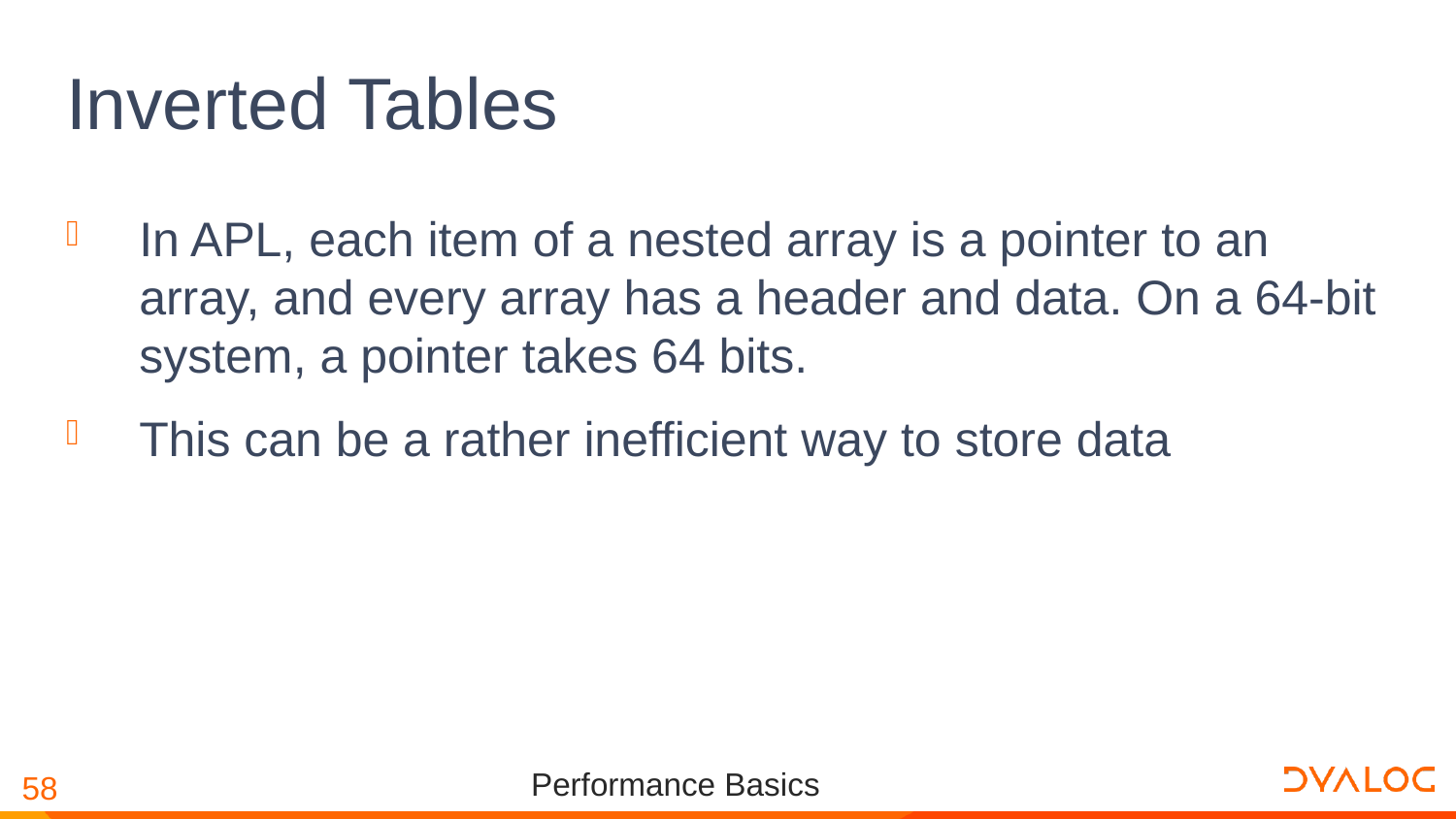

# Inverted Tables
In APL, each item of a nested array is a pointer to an array, and every array has a header and data. On a 64-bit system, a pointer takes 64 bits.
This can be a rather inefficient way to store data